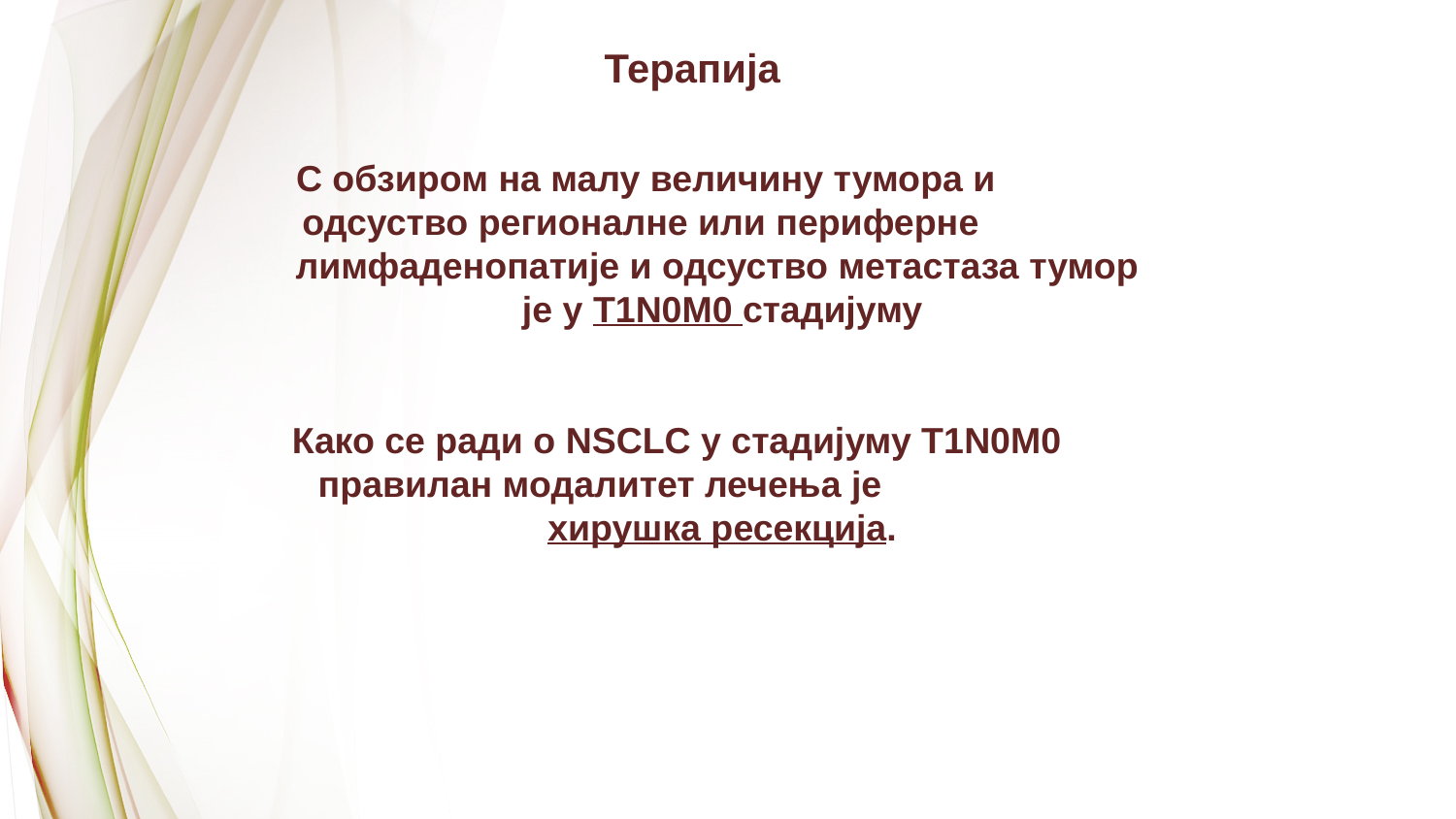

Терапија
С обзиром на малу величину тумора и                одсуство регионалне или периферне                 лимфаденопатије и одсуство метастаза тумор  је у Т1N0M0 стадијуму

Како се ради о NSCLC у стадијуму Т1N0M0             правилан модалитет лечења је                             хирушка ресекција.